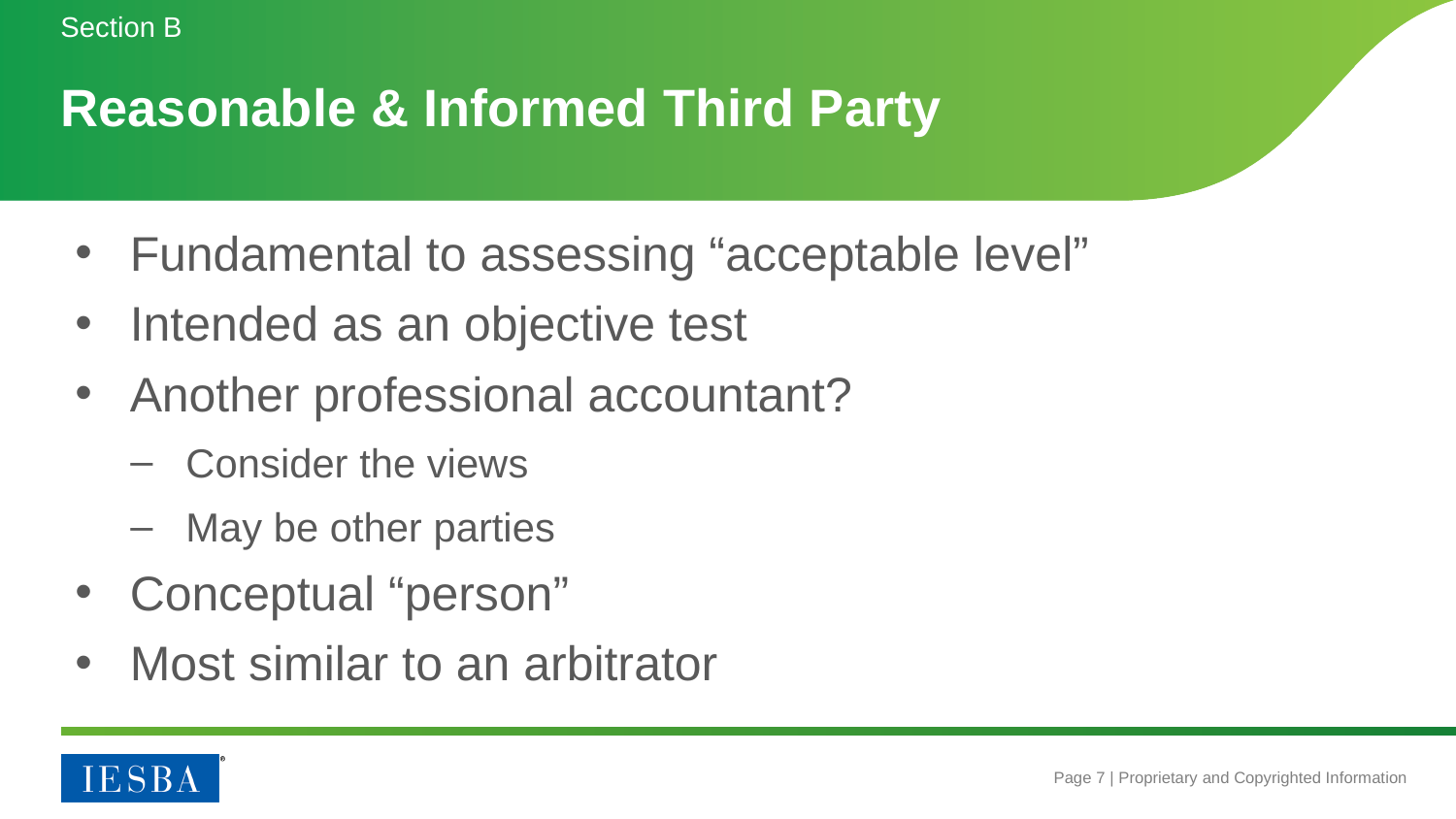

Section B
# Reasonable & Informed Third Party
Fundamental to assessing “acceptable level”
Intended as an objective test
Another professional accountant?
Consider the views
May be other parties
Conceptual “person”
Most similar to an arbitrator